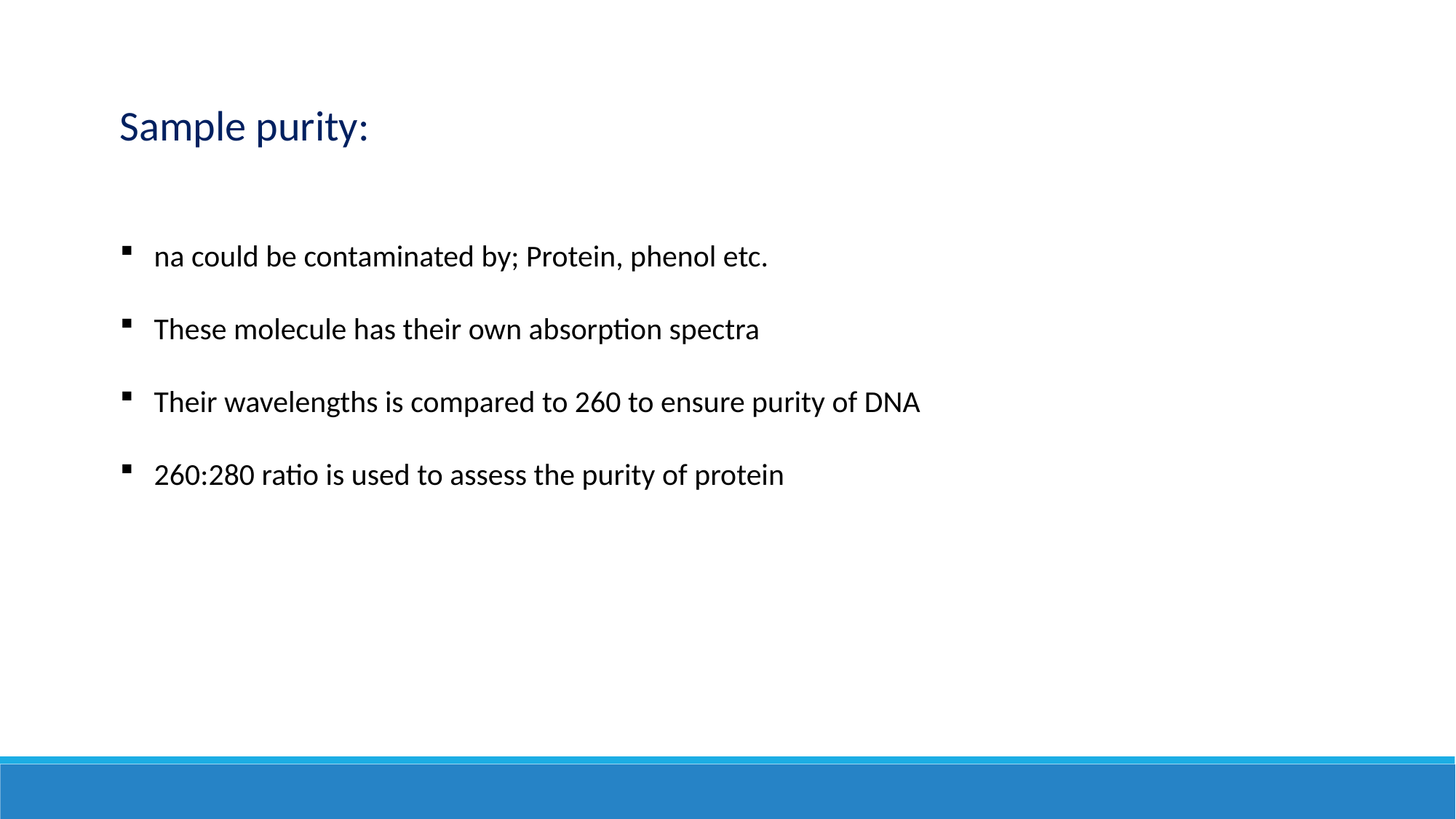

Sample purity:

na could be contaminated by; Protein, phenol etc.

These molecule has their own absorption spectra

Their wavelengths is compared to 260 to ensure purity of DNA

260:280 ratio is used to assess the purity of protein